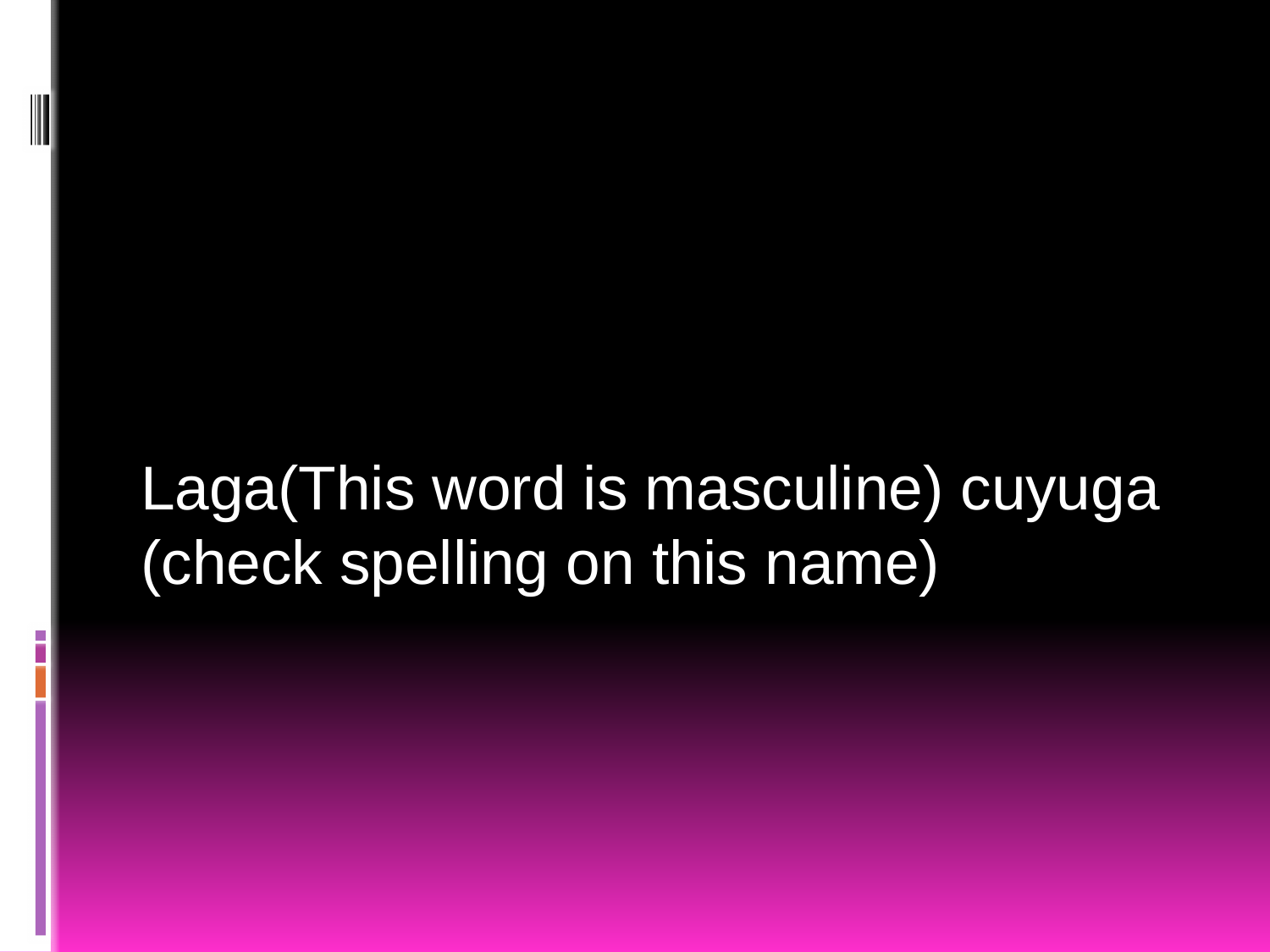

Laga(This word is masculine) cuyuga (check spelling on this name)
#